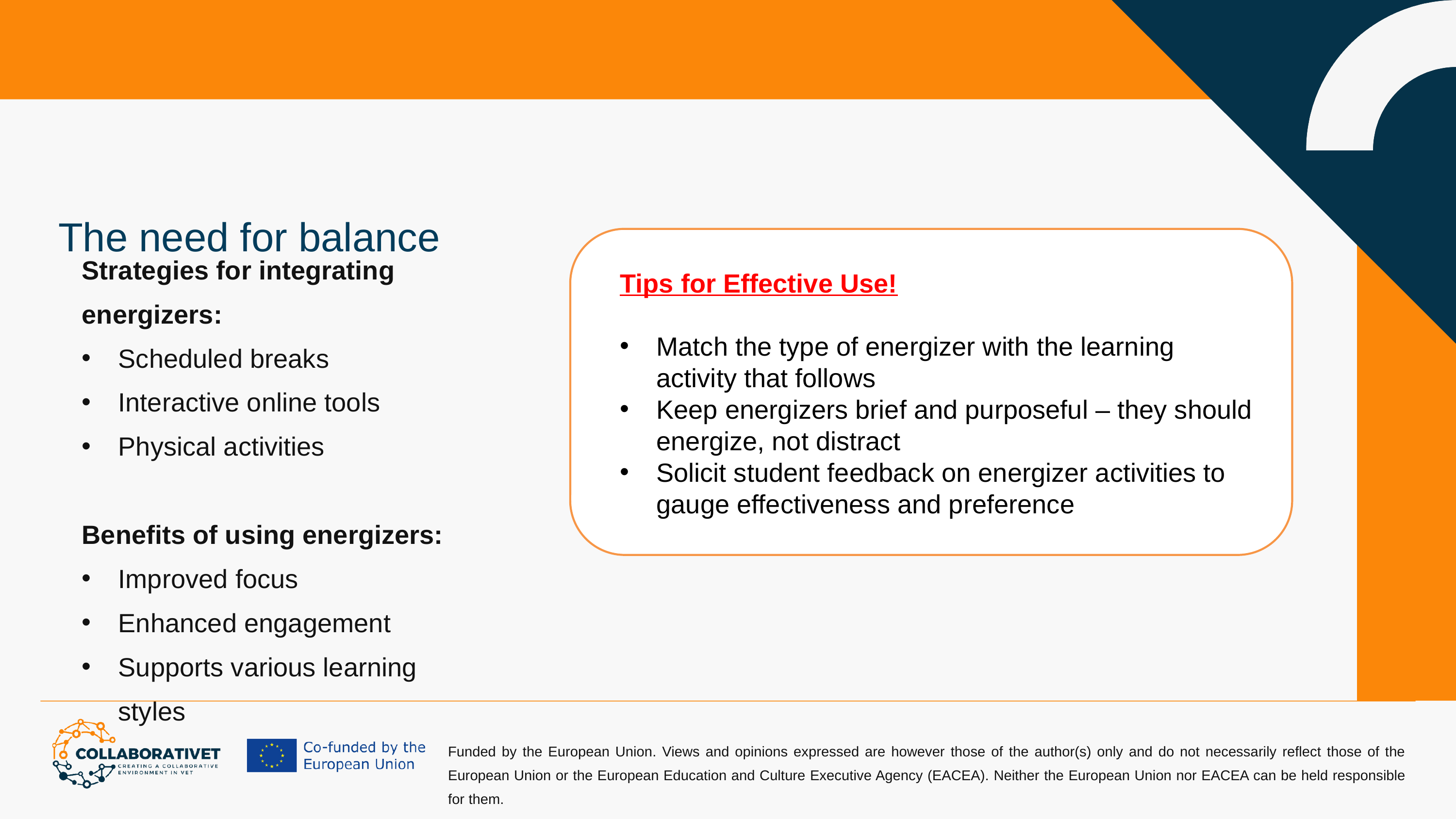

The need for balance

Strategies for integrating energizers:
Scheduled breaks
Interactive online tools
Physical activities

Benefits of using energizers:
Improved focus
Enhanced engagement
Supports various learning styles

Tips for Effective Use!

Match the type of energizer with the learning activity that follows
Keep energizers brief and purposeful – they should energize, not distract
Solicit student feedback on energizer activities to gauge effectiveness and preference

Funded by the European Union. Views and opinions expressed are however those of the author(s) only and do not necessarily reflect those of the European Union or the European Education and Culture Executive Agency (EACEA). Neither the European Union nor EACEA can be held responsible for them.